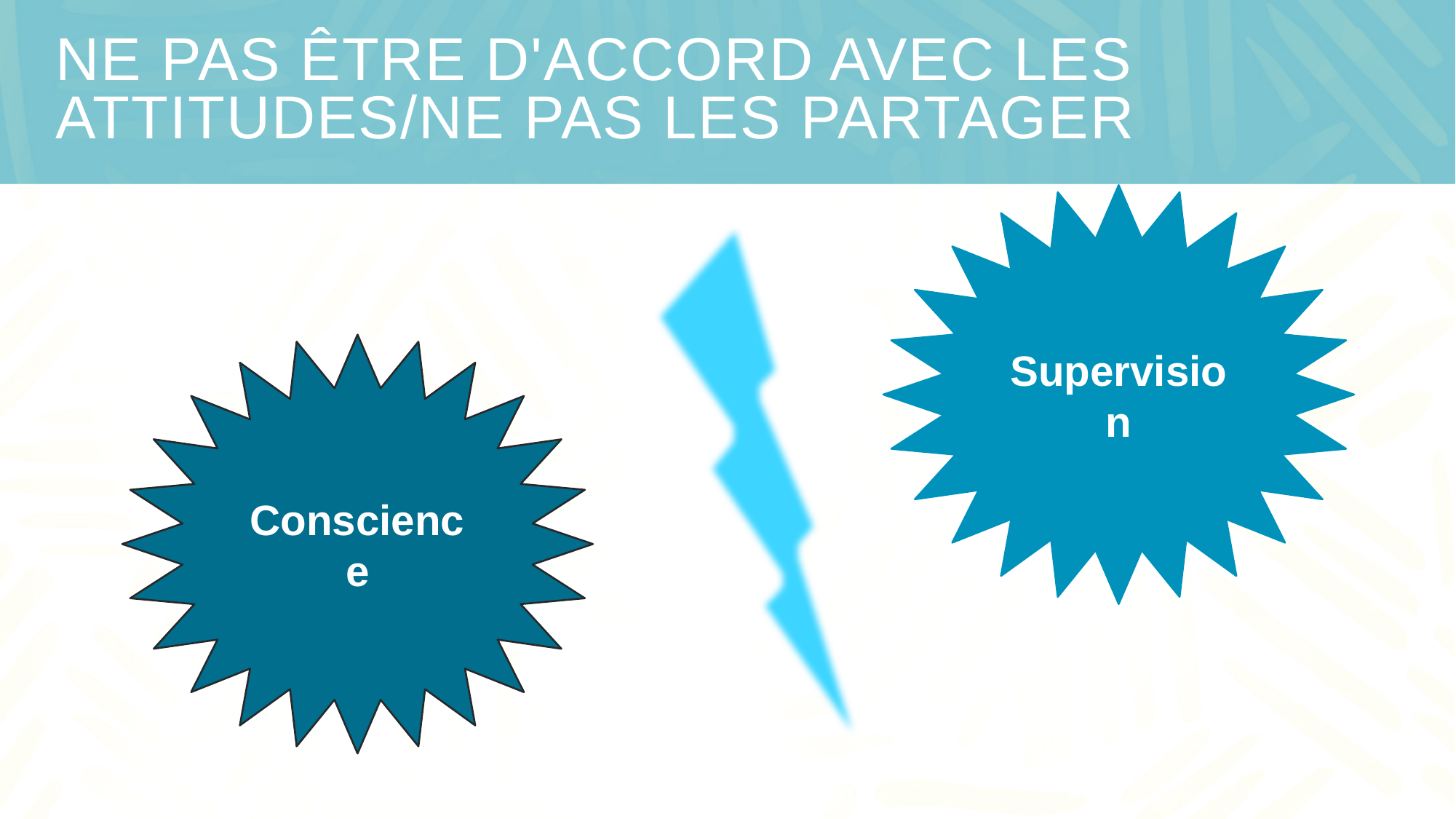

# Ne pas être d'accord avec les attitudes/ne pas les partager
Supervision

Conscience